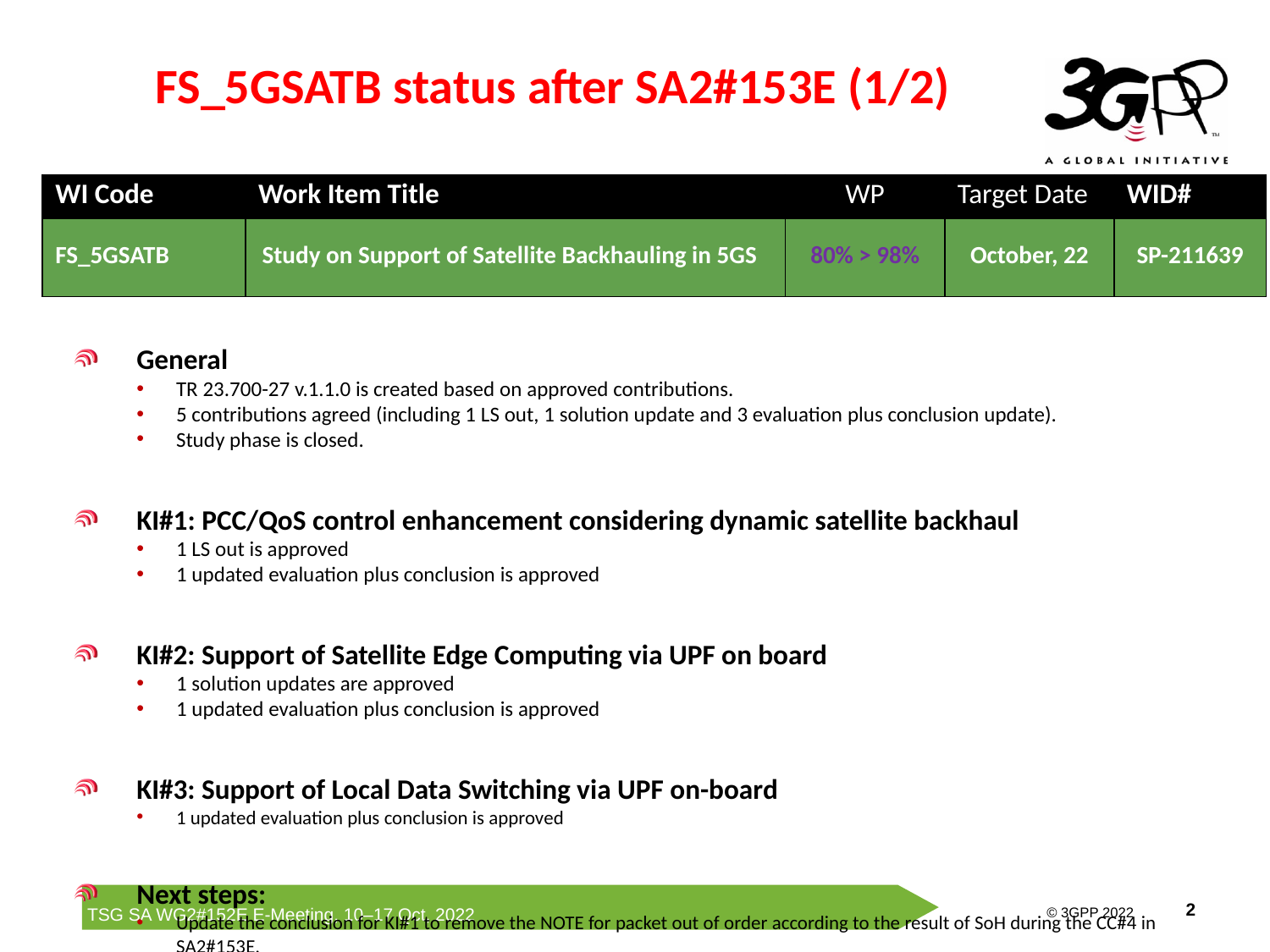

# FS_5GSATB status after SA2#153E (1/2)
| WI Code | Work Item Title | WP | Target Date | WID# |
| --- | --- | --- | --- | --- |
| FS\_5GSATB | Study on Support of Satellite Backhauling in 5GS | 80% > 98% | October, 22 | SP-211639 |
General
TR 23.700-27 v.1.1.0 is created based on approved contributions.
5 contributions agreed (including 1 LS out, 1 solution update and 3 evaluation plus conclusion update).
Study phase is closed.

KI#1: PCC/QoS control enhancement considering dynamic satellite backhaul
1 LS out is approved
1 updated evaluation plus conclusion is approved

KI#2: Support of Satellite Edge Computing via UPF on board
1 solution updates are approved
1 updated evaluation plus conclusion is approved

KI#3: Support of Local Data Switching via UPF on-board
1 updated evaluation plus conclusion is approved

Next steps:
Update the conclusion for KI#1 to remove the NOTE for packet out of order according to the result of SoH during the CC#4 in SA2#153E.
Send TR to SA#98 for Approval.